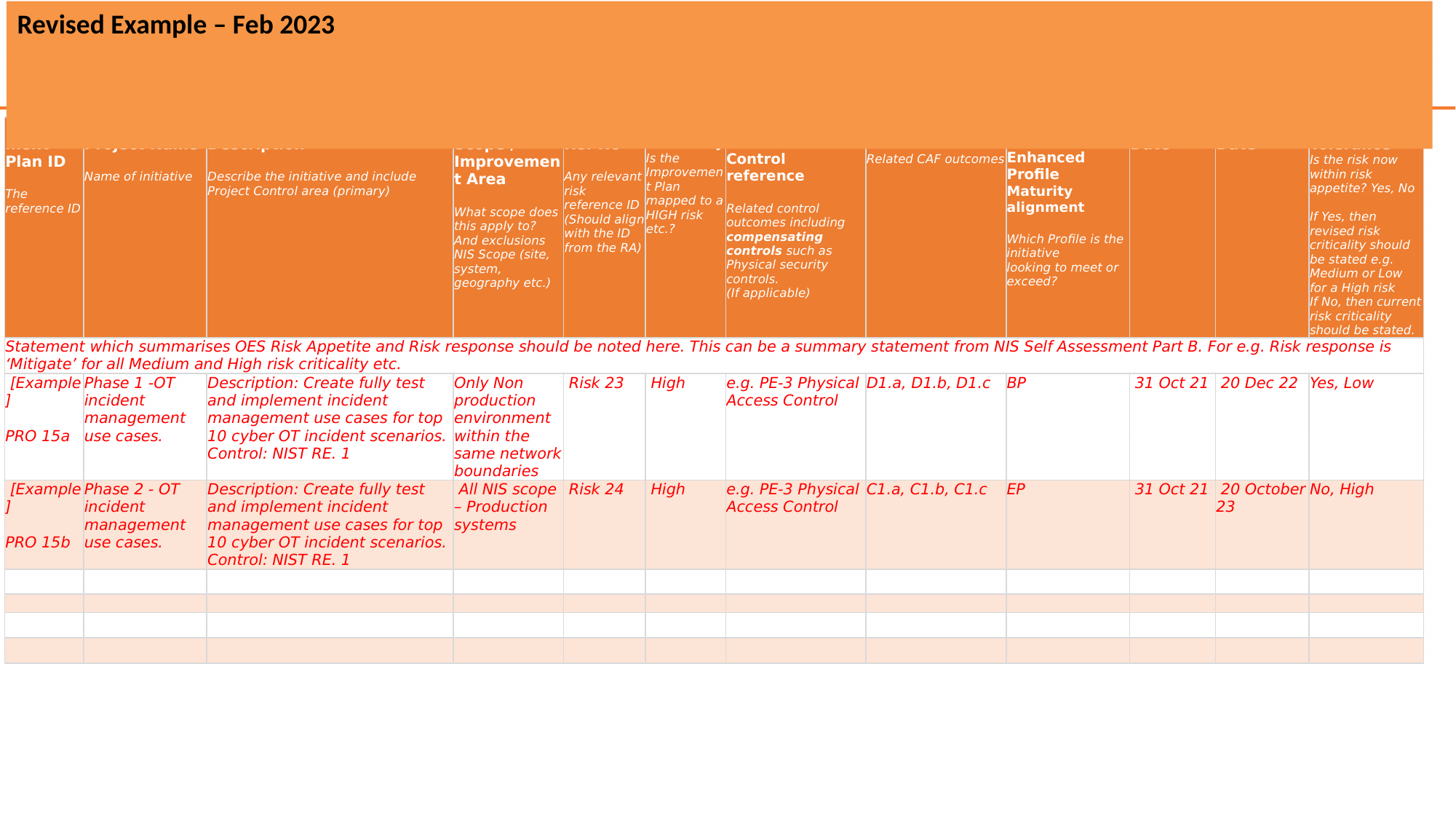

Revised Example – Feb 2023
Example NIS Improvement Plan
| Improvement Plan ID The reference ID | Initiative / Project Name Name of initiative | Initiative / Project Description Describe the initiative and include Project Control area (primary) | Applicable Scope / Improvement Area What scope does this apply to? And exclusions NIS Scope (site, system, geography etc.) | Risk Ref No Any relevant risk reference ID (Should align with the ID from the RA) | Risk Criticality Is the Improvement Plan mapped to a HIGH risk etc.? | Other Industry Framework Control reference Related control outcomes including compensating controls such as Physical security controls. (If applicable) | CAF Mapping – Related CAF outcomes | Basic Profile and/or Enhanced Profile Maturity alignment Which Profile is the initiative looking to meet or exceed? | Start Date | Finish Date | Risk Tolerance Is the risk now within risk appetite? Yes, No If Yes, then revised risk criticality should be stated e.g. Medium or Low for a High risk If No, then current risk criticality should be stated. |
| --- | --- | --- | --- | --- | --- | --- | --- | --- | --- | --- | --- |
| Statement which summarises OES Risk Appetite and Risk response should be noted here. This can be a summary statement from NIS Self Assessment Part B. For e.g. Risk response is ‘Mitigate’ for all Medium and High risk criticality etc. |  |  |  |  |  |  |  |  |  |  |  |
| [Example] PRO 15a | Phase 1 -OT incident management use cases. | Description: Create fully test and implement incident management use cases for top 10 cyber OT incident scenarios. Control: NIST RE. 1 | Only Non production environment within the same network boundaries | Risk 23 | High | e.g. PE-3 Physical Access Control | D1.a, D1.b, D1.c | BP | 31 Oct 21 | 20 Dec 22 | Yes, Low |
| [Example] PRO 15b | Phase 2 - OT incident management use cases. | Description: Create fully test and implement incident management use cases for top 10 cyber OT incident scenarios. Control: NIST RE. 1 | All NIS scope – Production systems | Risk 24 | High | e.g. PE-3 Physical Access Control | C1.a, C1.b, C1.c | EP | 31 Oct 21 | 20 October 23 | No, High |
|  |  |  |  |  |  |  |  |  |  |  |  |
|  |  |  |  |  |  |  |  |  |  |  |  |
|  |  |  |  |  |  |  |  |  |  |  |  |
|  |  |  |  |  |  |  |  |  |  |  |  |